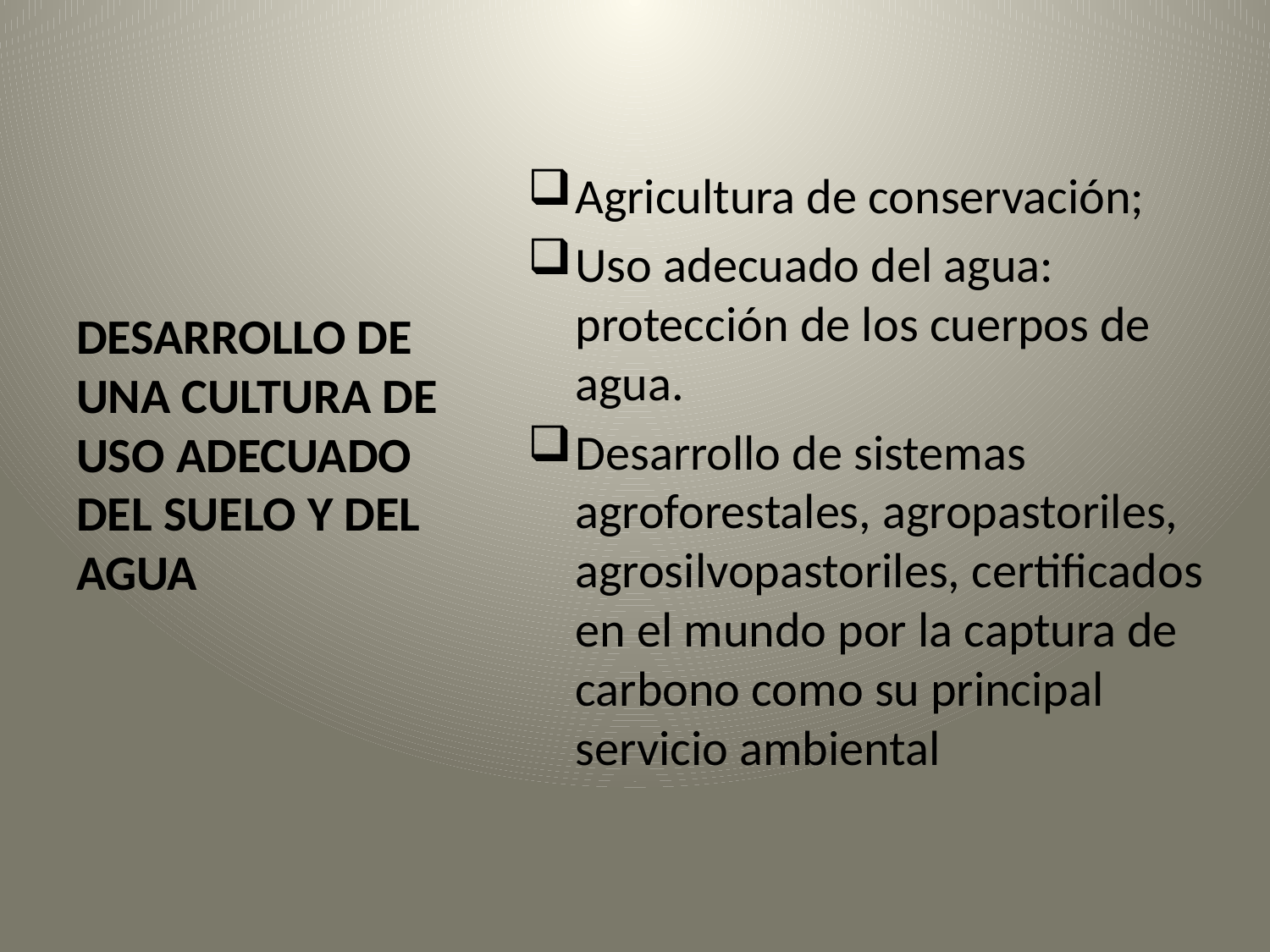

Agricultura de conservación;
Uso adecuado del agua: protección de los cuerpos de agua.
Desarrollo de sistemas agroforestales, agropastoriles, agrosilvopastoriles, certificados en el mundo por la captura de carbono como su principal servicio ambiental

DESARROLLO DE UNA CULTURA DE USO ADECUADO DEL SUELO Y DEL AGUA